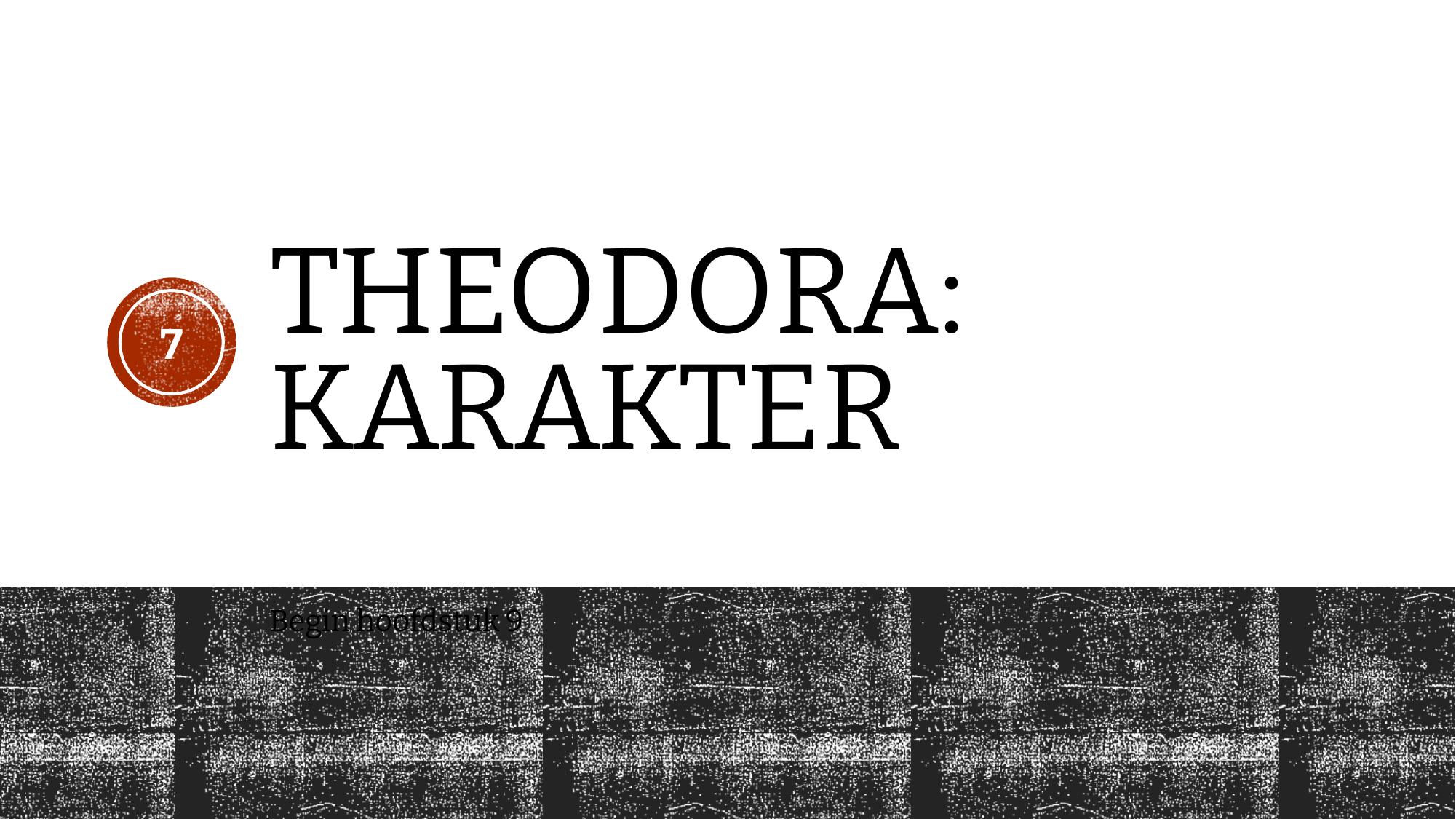

# Theodora: karakter
7
Begin hoofdstuk 9